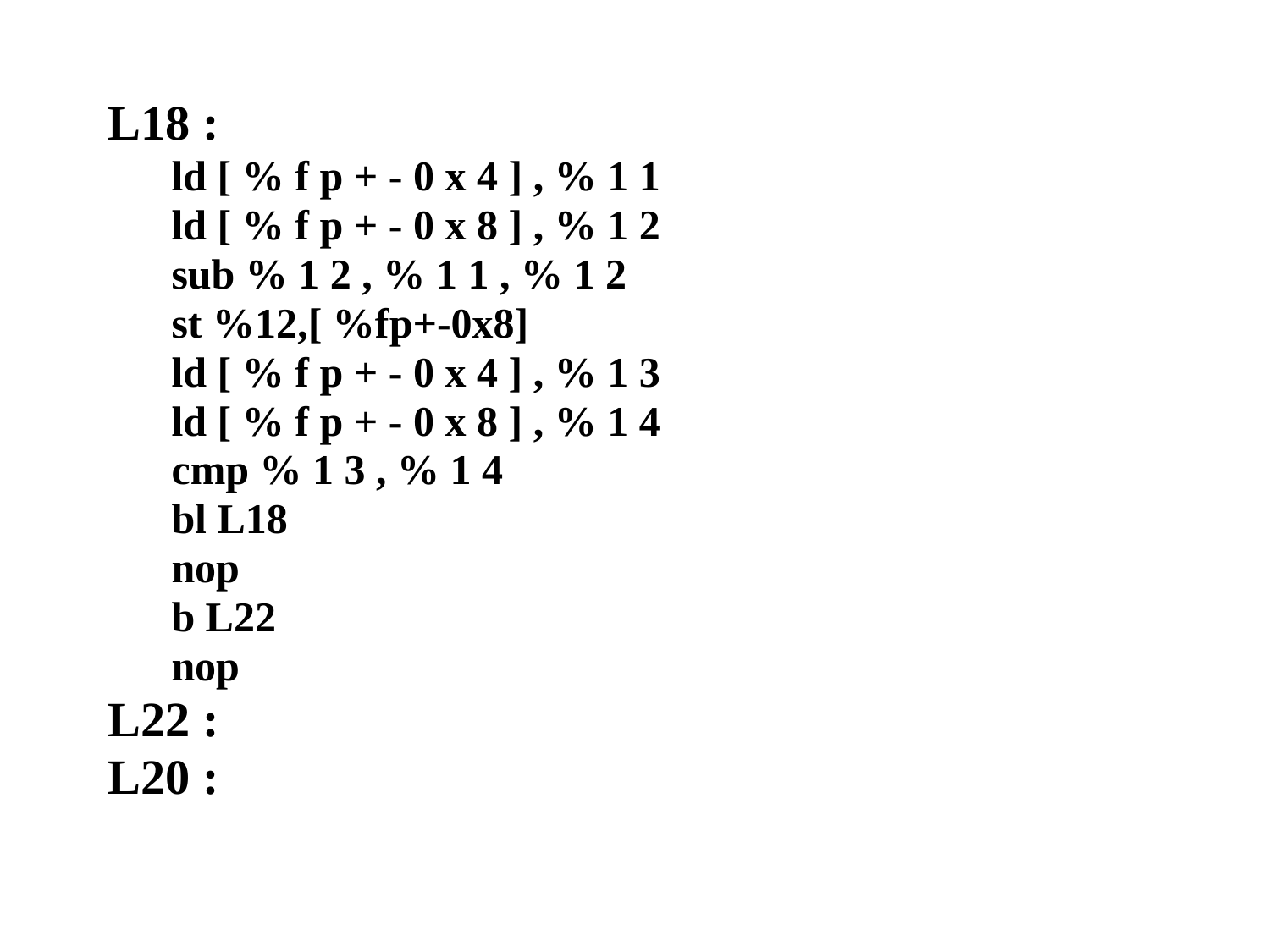

L18 :
ld [ % f p + - 0 x 4 ] , % 1 1
ld [ % f p + - 0 x 8 ] , % 1 2
sub % 1 2 , % 1 1 , % 1 2
st %12,[ %fp+-0x8]
ld [ % f p + - 0 x 4 ] , % 1 3
ld [ % f p + - 0 x 8 ] , % 1 4
cmp % 1 3 , % 1 4
bl L18
nop
b L22
nop
L22 :
L20 :